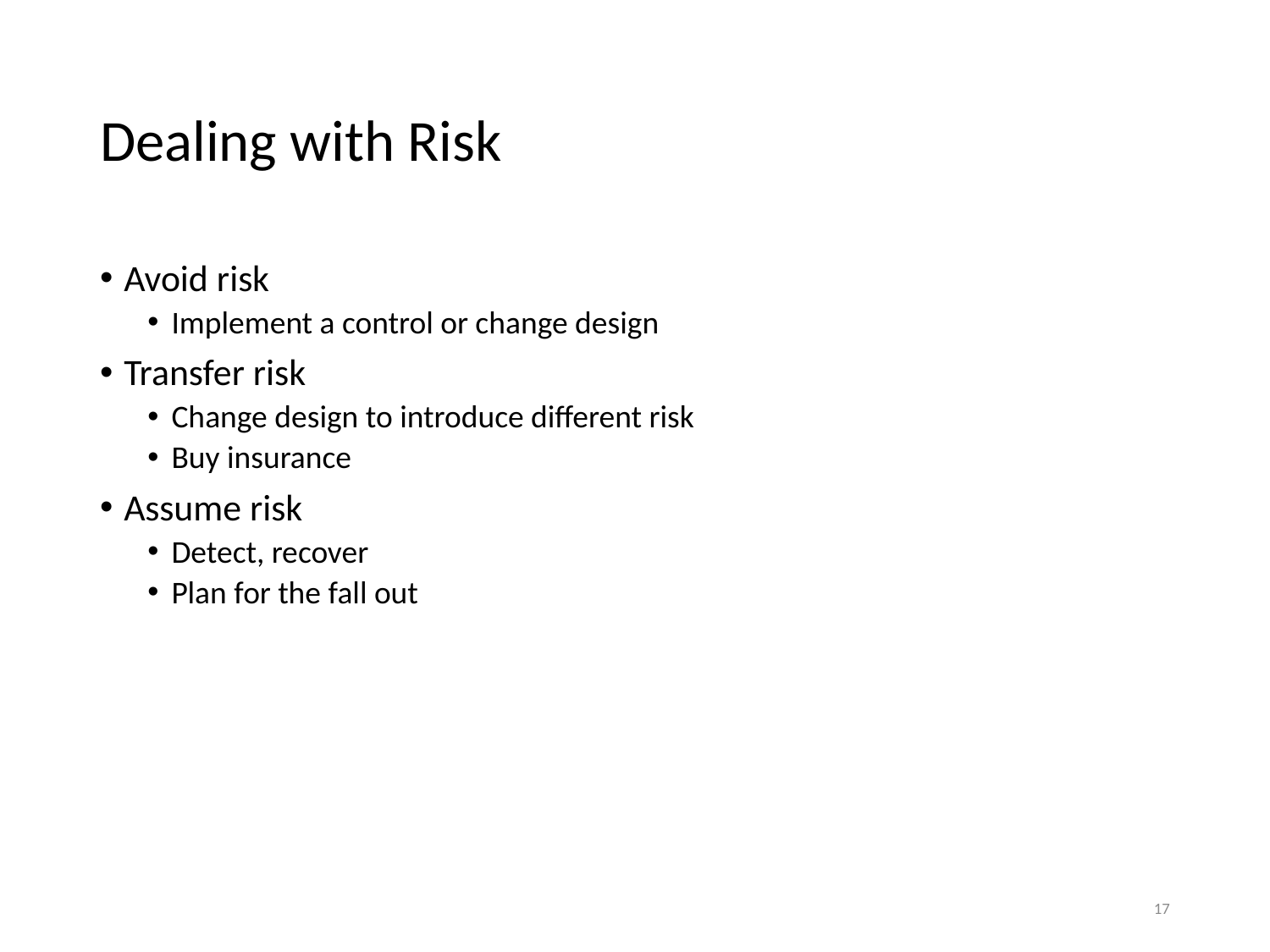

# Dealing with Risk
Avoid risk
Implement a control or change design
Transfer risk
Change design to introduce different risk
Buy insurance
Assume risk
Detect, recover
Plan for the fall out
17